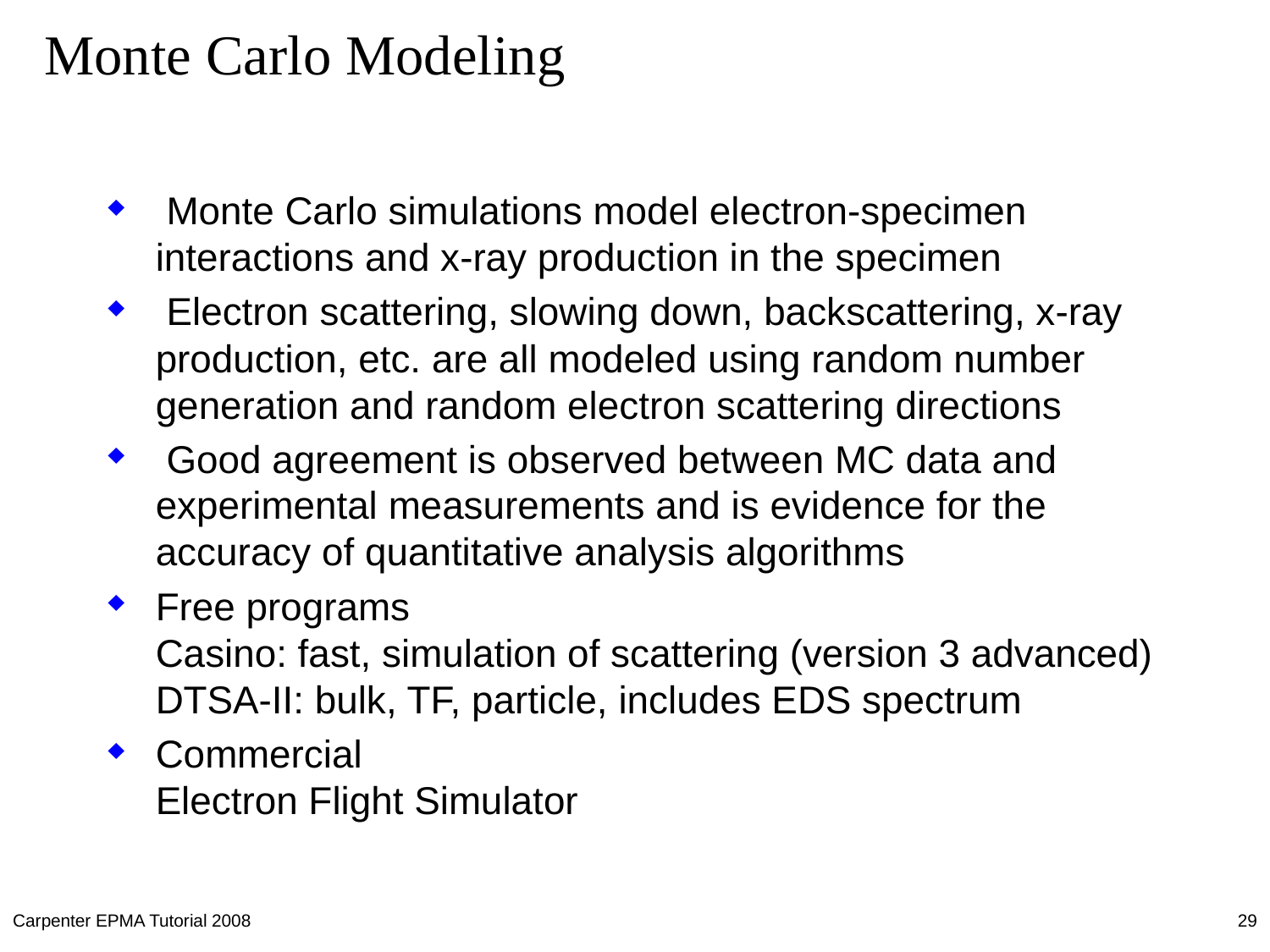

# Monte Carlo Modeling
 Monte Carlo simulations model electron-specimen interactions and x-ray production in the specimen
 Electron scattering, slowing down, backscattering, x-ray production, etc. are all modeled using random number generation and random electron scattering directions
 Good agreement is observed between MC data and experimental measurements and is evidence for the accuracy of quantitative analysis algorithms
Free programs
Casino: fast, simulation of scattering (version 3 advanced)
DTSA-II: bulk, TF, particle, includes EDS spectrum
Commercial
Electron Flight Simulator
Carpenter EPMA Tutorial 2008
29